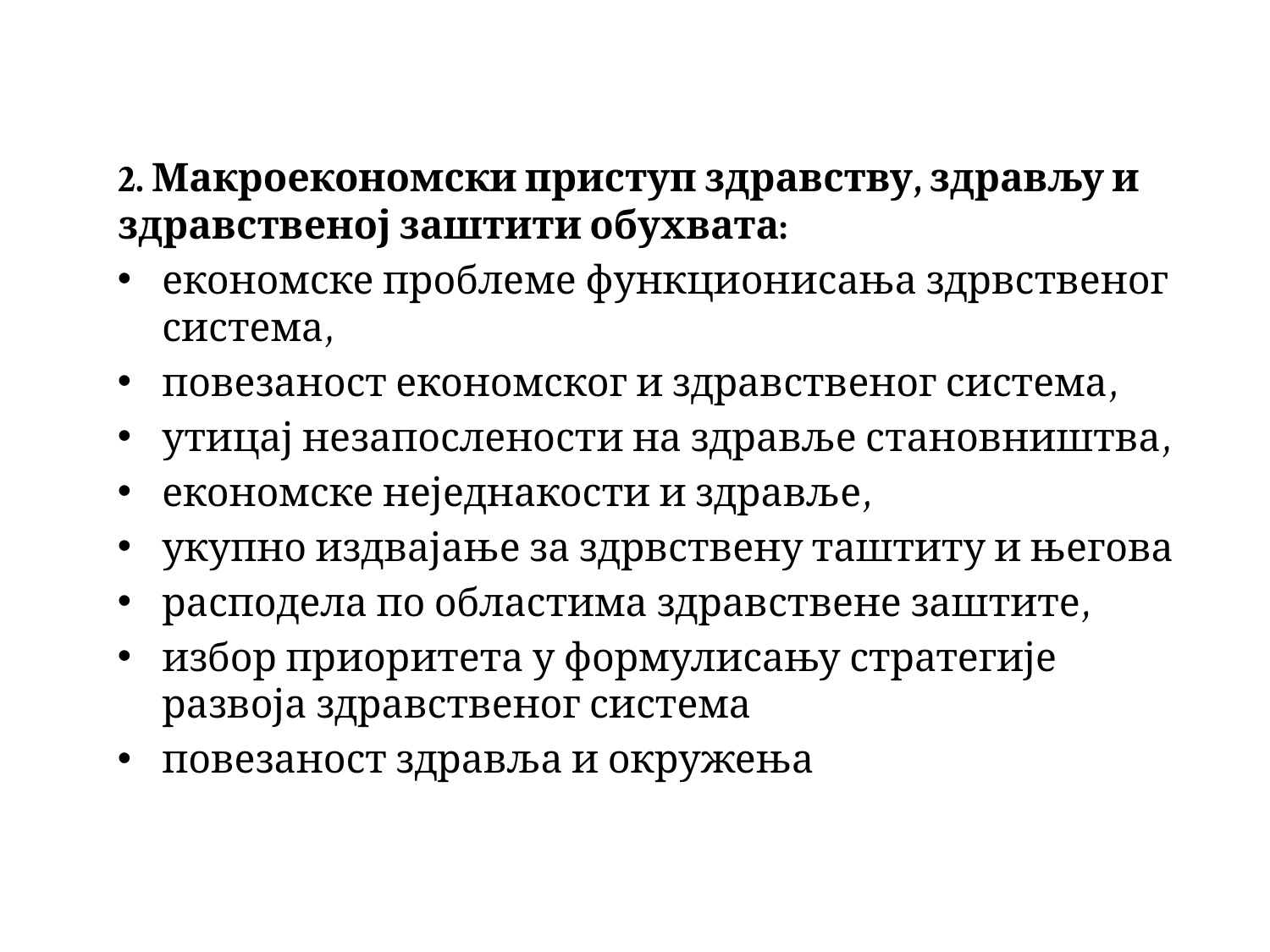

2. Макроекономски приступ здравству, здрављу и здравственој заштити обухвата:
економске проблеме функционисања здрвственог система,
повезаност економског и здравственог система,
утицај незапослености на здравље становништва,
економске неједнакости и здравље,
укупно издвајање за здрвствену таштиту и његова
расподела по областима здравствене заштите,
избор приоритета у формулисању стратегије развоја здравственог система
повезаност здравља и окружења